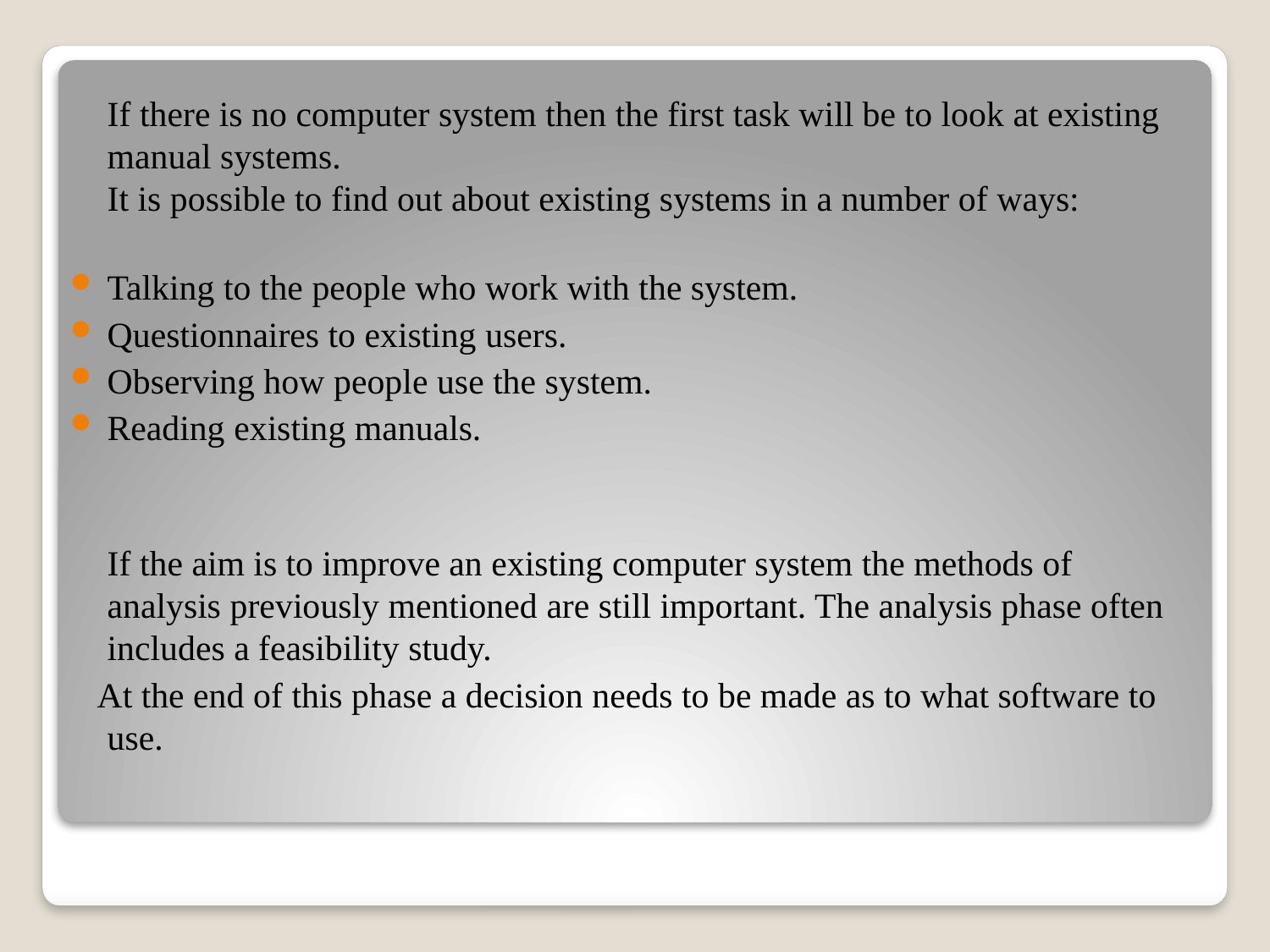

If there is no computer system then the first task will be to look at existing manual systems. 
It is possible to find out about existing systems in a number of ways:
Talking to the people who work with the system.
Questionnaires to existing users.
Observing how people use the system.
Reading existing manuals.

If the aim is to improve an existing computer system the methods of analysis previously mentioned are still important. The analysis phase often includes a feasibility study.
   At the end of this phase a decision needs to be made as to what software to use.

#